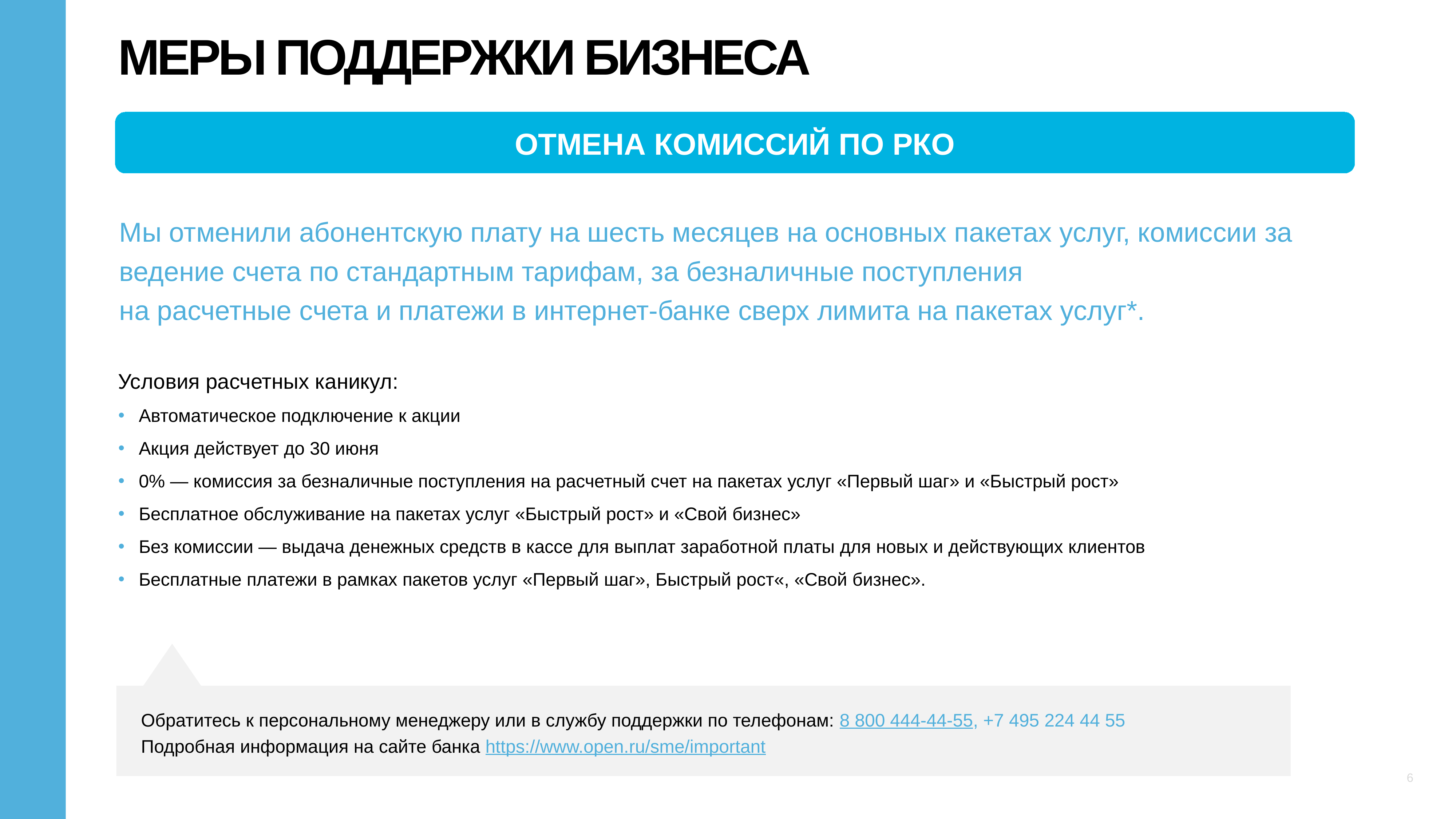

МЕРЫ ПОДДЕРЖКИ БИЗНЕСА
ОТМЕНА КОМИССИЙ ПО РКО
Мы отменили абонентскую плату на шесть месяцев на основных пакетах услуг, комиссии за ведение счета по стандартным тарифам, за безналичные поступления
на расчетные счета и платежи в интернет-банке сверх лимита на пакетах услуг*.
Условия расчетных каникул:
Автоматическое подключение к акции
Акция действует до 30 июня
0% — комиссия за безналичные поступления на расчетный счет на пакетах услуг «Первый шаг» и «Быстрый рост»
Бесплатное обслуживание на пакетах услуг «Быстрый рост» и «Свой бизнес»
Без комиссии — выдача денежных средств в кассе для выплат заработной платы для новых и действующих клиентов
Бесплатные платежи в рамках пакетов услуг «Первый шаг», Быстрый рост«, «Свой бизнес».

Обратитесь к персональному менеджеру или в службу поддержки по телефонам: 8 800 444-44-55, +7 495 224 44 55
Подробная информация на сайте банка https://www.open.ru/sme/important